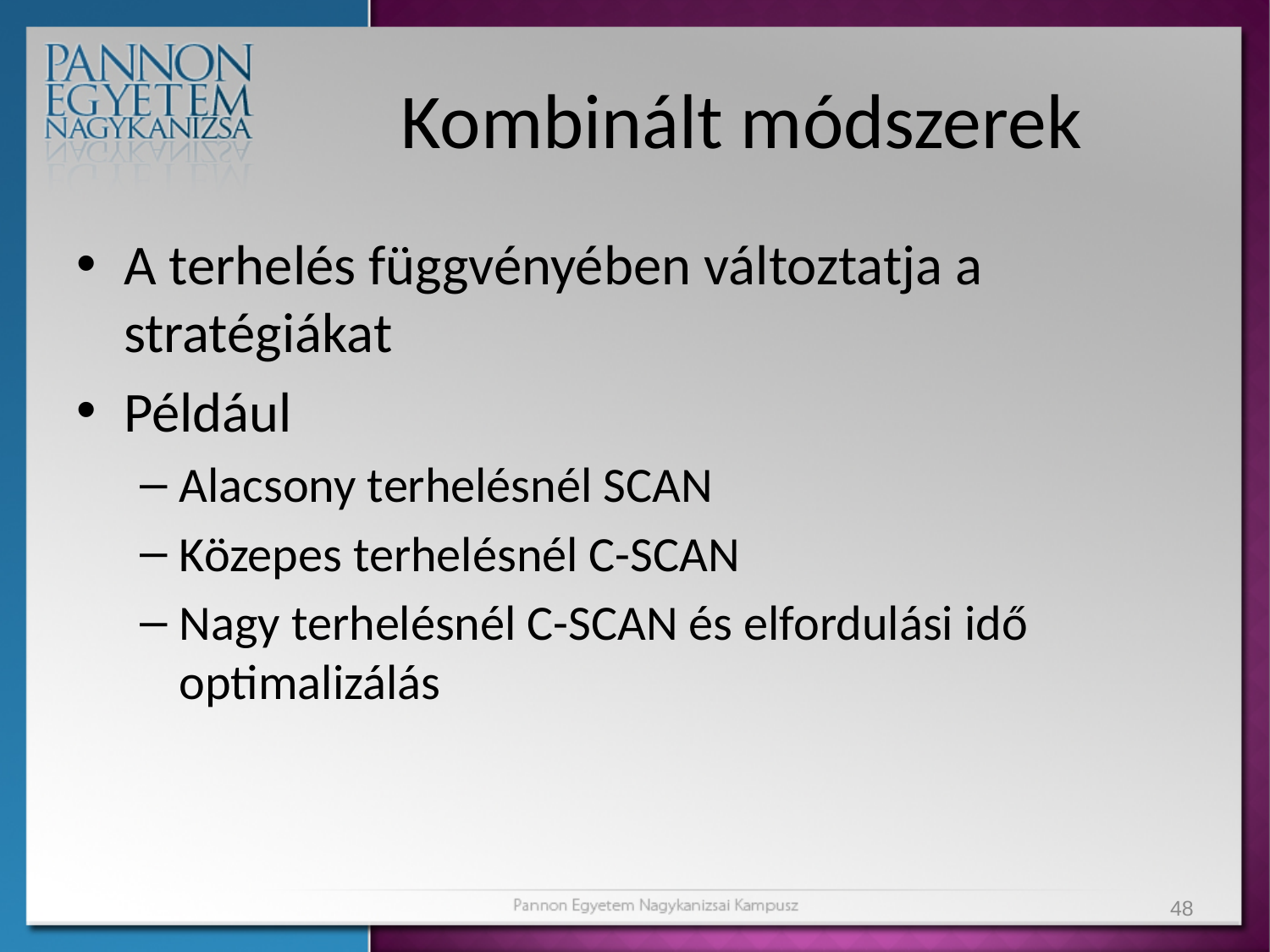

# Kombinált módszerek
A terhelés függvényében változtatja a stratégiákat
Például
Alacsony terhelésnél SCAN
Közepes terhelésnél C-SCAN
Nagy terhelésnél C-SCAN és elfordulási idő optimalizálás
48